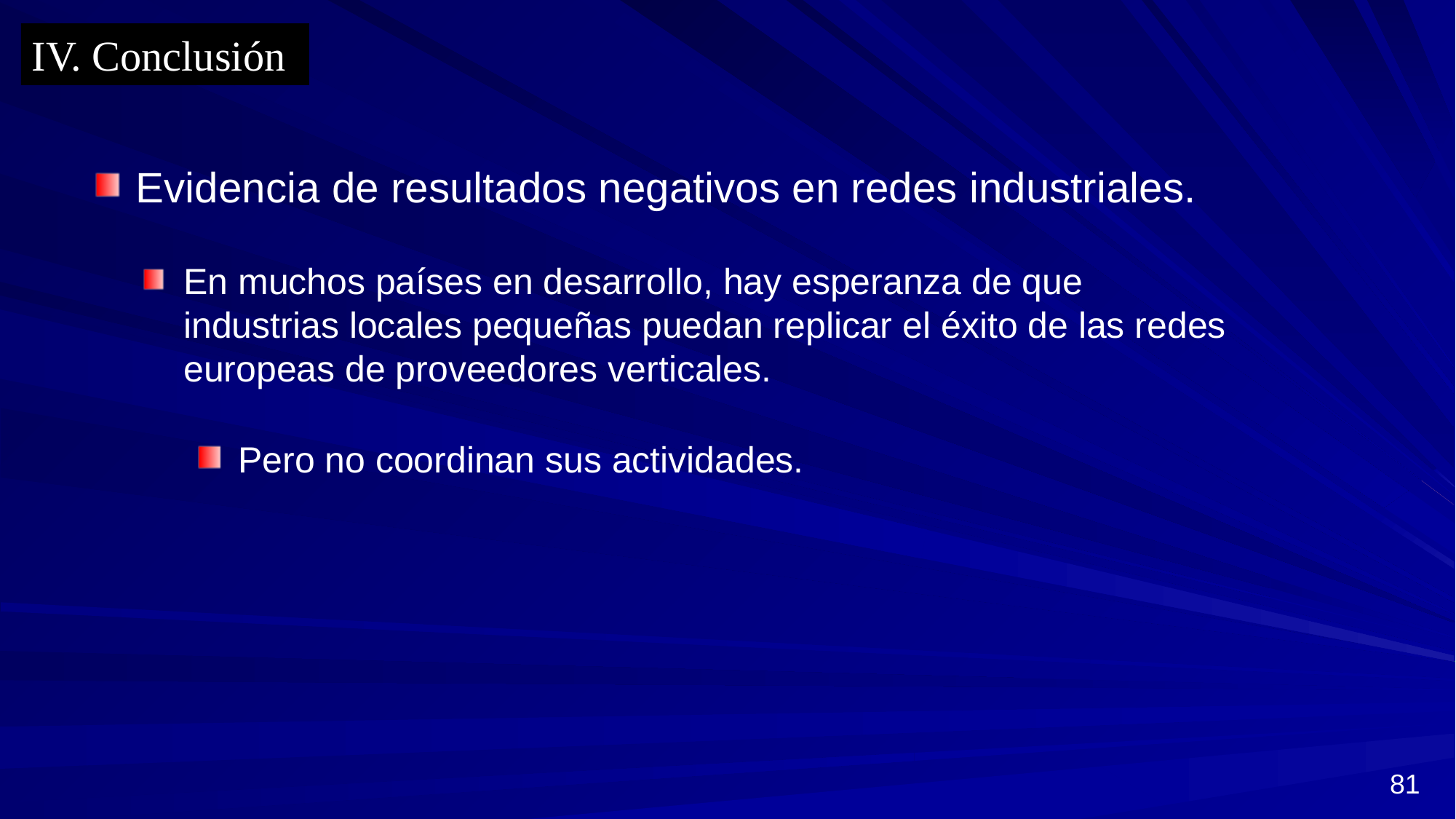

IV. Conclusión
Evidencia de resultados negativos en redes industriales.

En muchos países en desarrollo, hay esperanza de que industrias locales pequeñas puedan replicar el éxito de las redes europeas de proveedores verticales.

Pero no coordinan sus actividades.
81